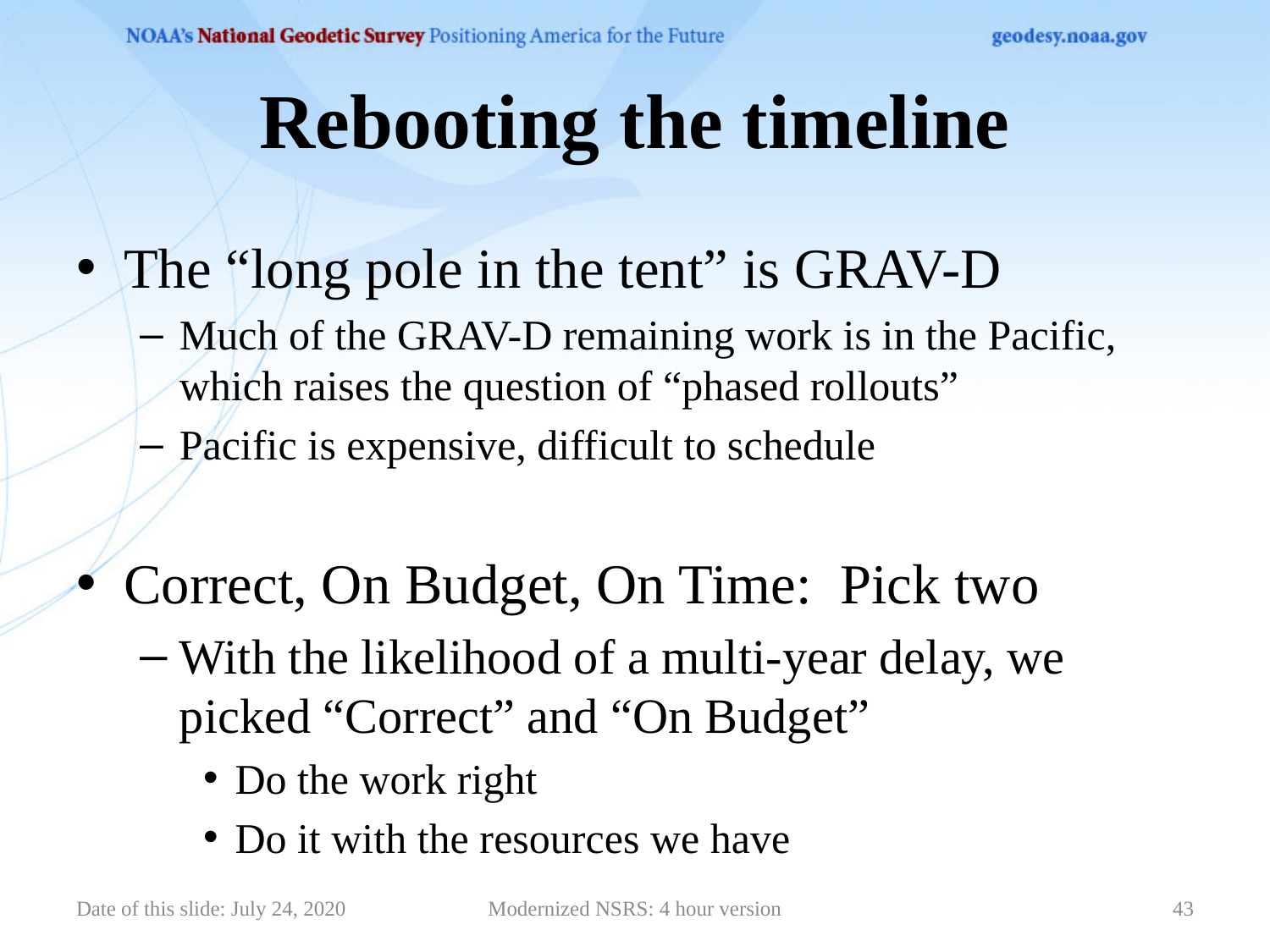

# Rebooting the timeline
The “long pole in the tent” is GRAV-D
Much of the GRAV-D remaining work is in the Pacific, which raises the question of “phased rollouts”
Pacific is expensive, difficult to schedule

Correct, On Budget, On Time:  Pick two
With the likelihood of a multi-year delay, we picked “Correct” and “On Budget”
Do the work right
Do it with the resources we have

Date of this slide: July 24, 2020
Modernized NSRS: 4 hour version
43